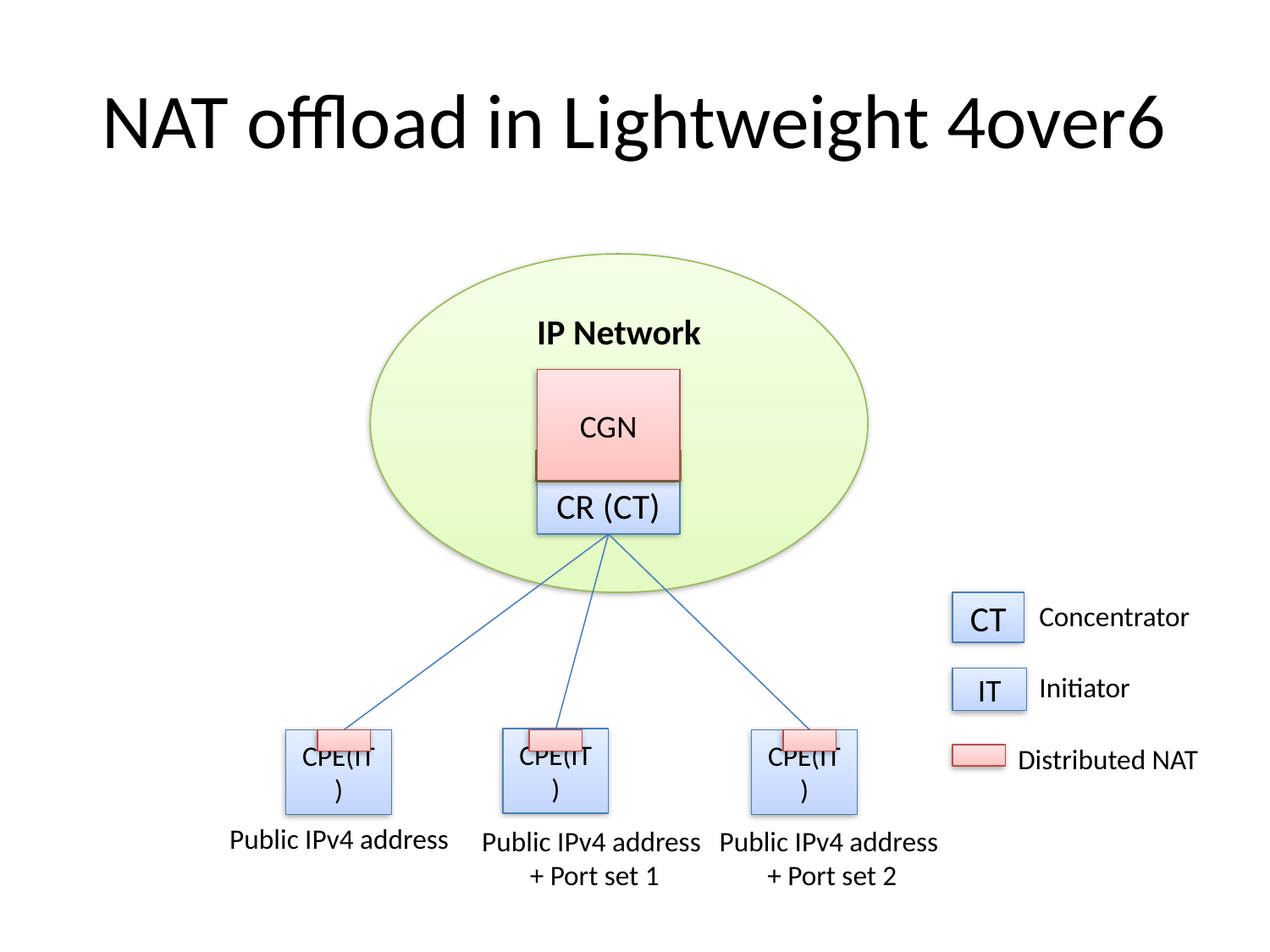

# NAT offload in Lightweight 4over6
IP Network
CGN

CR (CT)
CT
Concentrator
Initiator
IT
CPE(IT)
CPE(IT)

CPE(IT)

Distributed NAT

Public IPv4 address
Public IPv4 address
+ Port set 1
Public IPv4 address
+ Port set 2